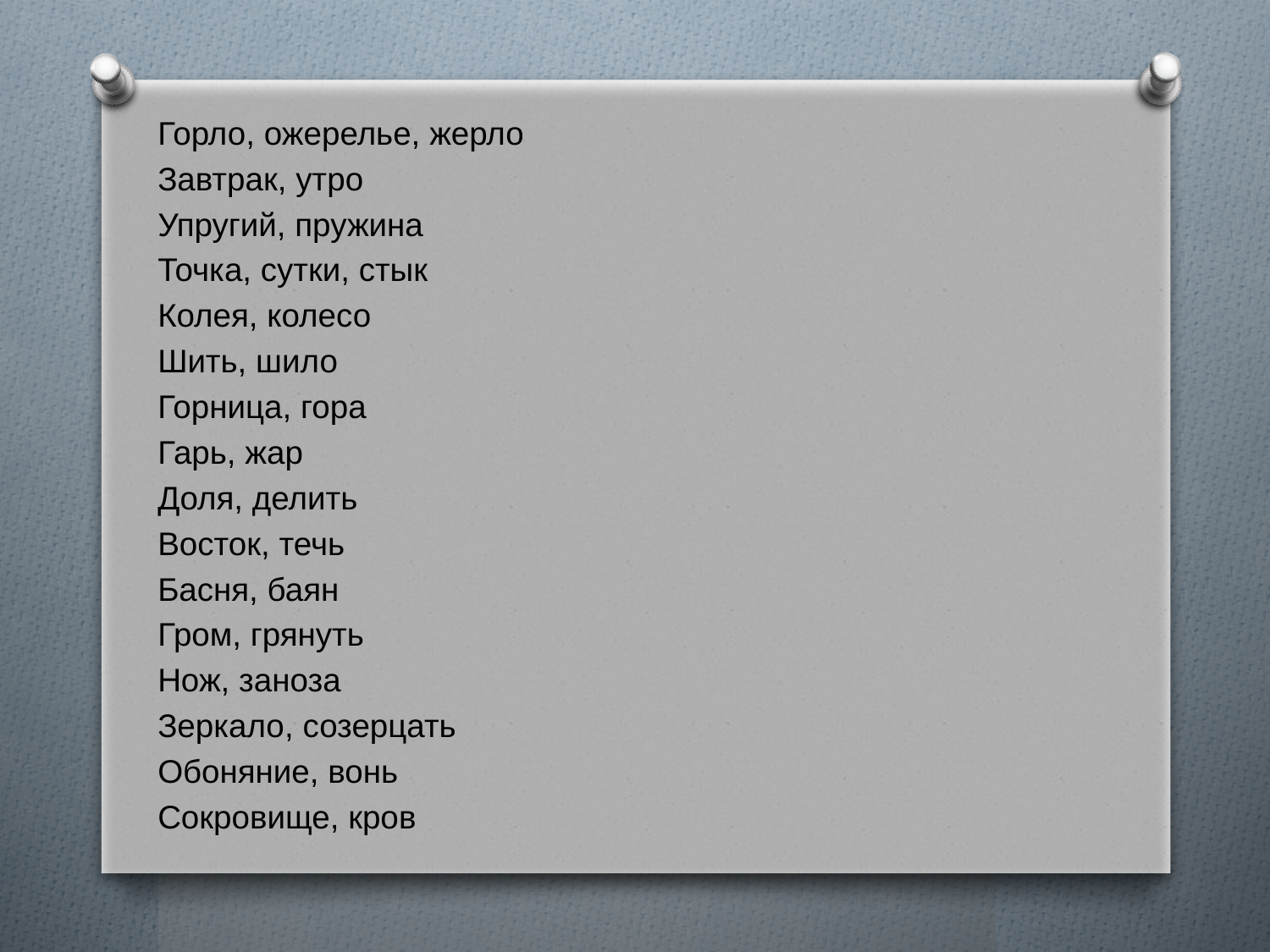

Горло, ожерелье, жерло
Завтрак, утро
Упругий, пружина
Точка, сутки, стык
Колея, колесо
Шить, шило
Горница, гора
Гарь, жар
Доля, делить
Восток, течь
Басня, баян
Гром, грянуть
Нож, заноза
Зеркало, созерцать
Обоняние, вонь
Сокровище, кров